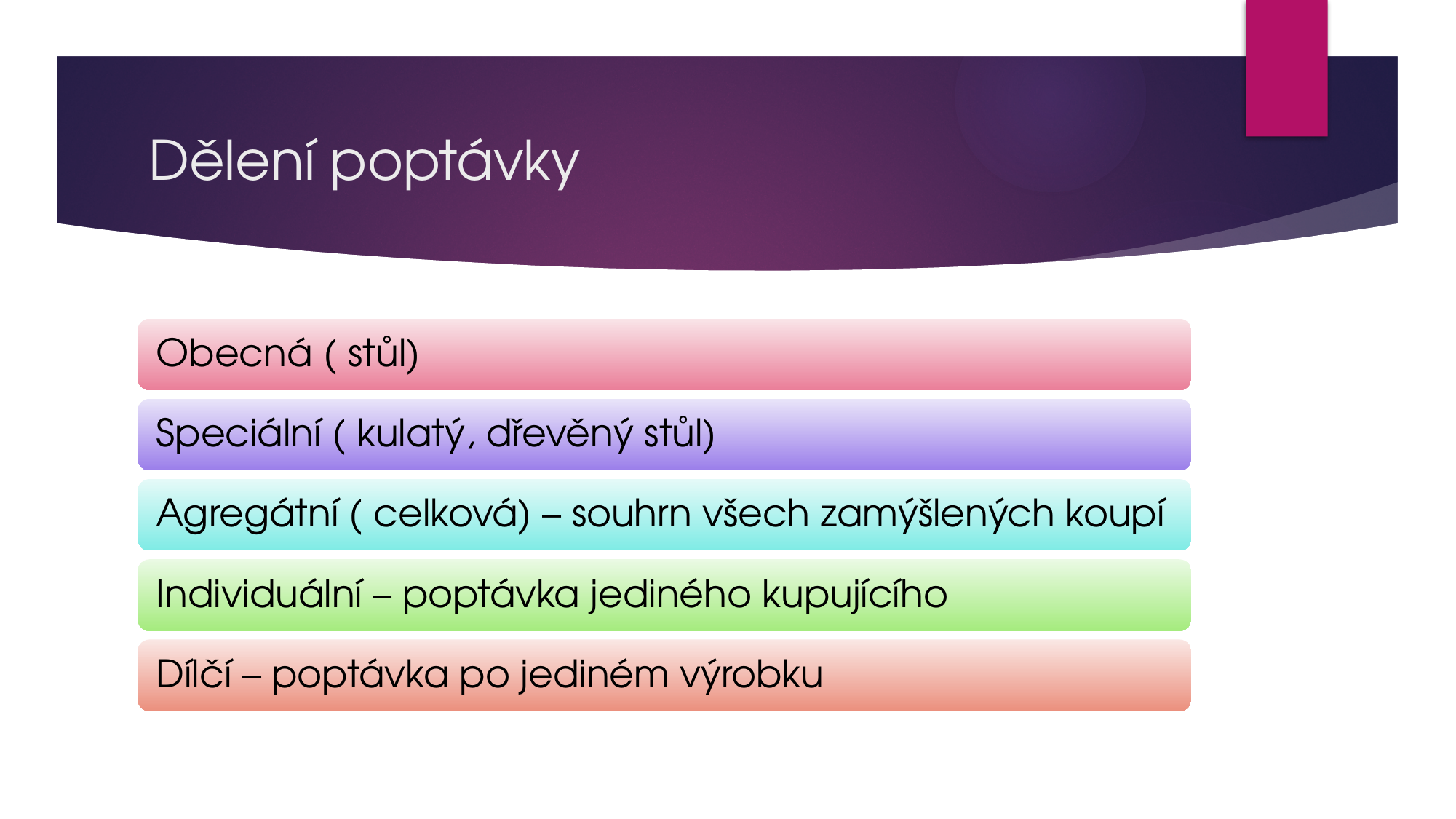

# Dělení poptávky
Obecná ( stůl)
Speciální ( kulatý, dřevěný stůl)
Agregátní ( celková) – souhrn všech zamýšlených koupí
Individuální – poptávka jediného kupujícího
Dílčí – poptávka po jediném výrobku